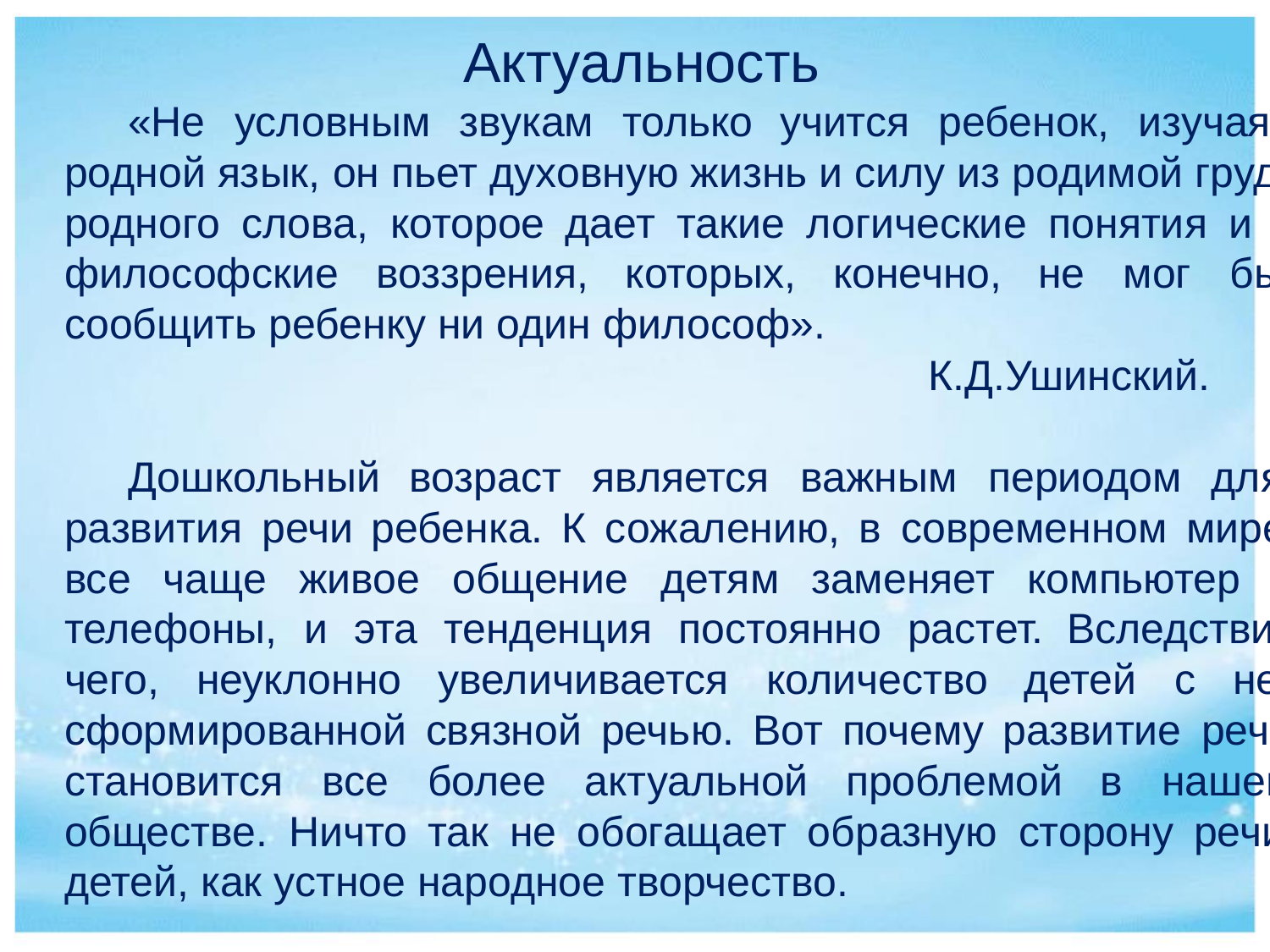

Актуальность
«Не условным звукам только учится ребенок, изучая
родной язык, он пьет духовную жизнь и силу из родимой груди
родного слова, которое дает такие логические понятия и
философские воззрения, которых, конечно, не мог бы
сообщить ребенку ни один философ».
К.Д.Ушинский.
Дошкольный возраст является важным периодом для
развития речи ребенка. К сожалению, в современном мире,
все чаще живое общение детям заменяет компьютер и
телефоны, и эта тенденция постоянно растет. Вследствие
чего, неуклонно увеличивается количество детей с не
сформированной связной речью. Вот почему развитие речи
становится все более актуальной проблемой в нашем
обществе. Ничто так не обогащает образную сторону речи
детей, как устное народное творчество.